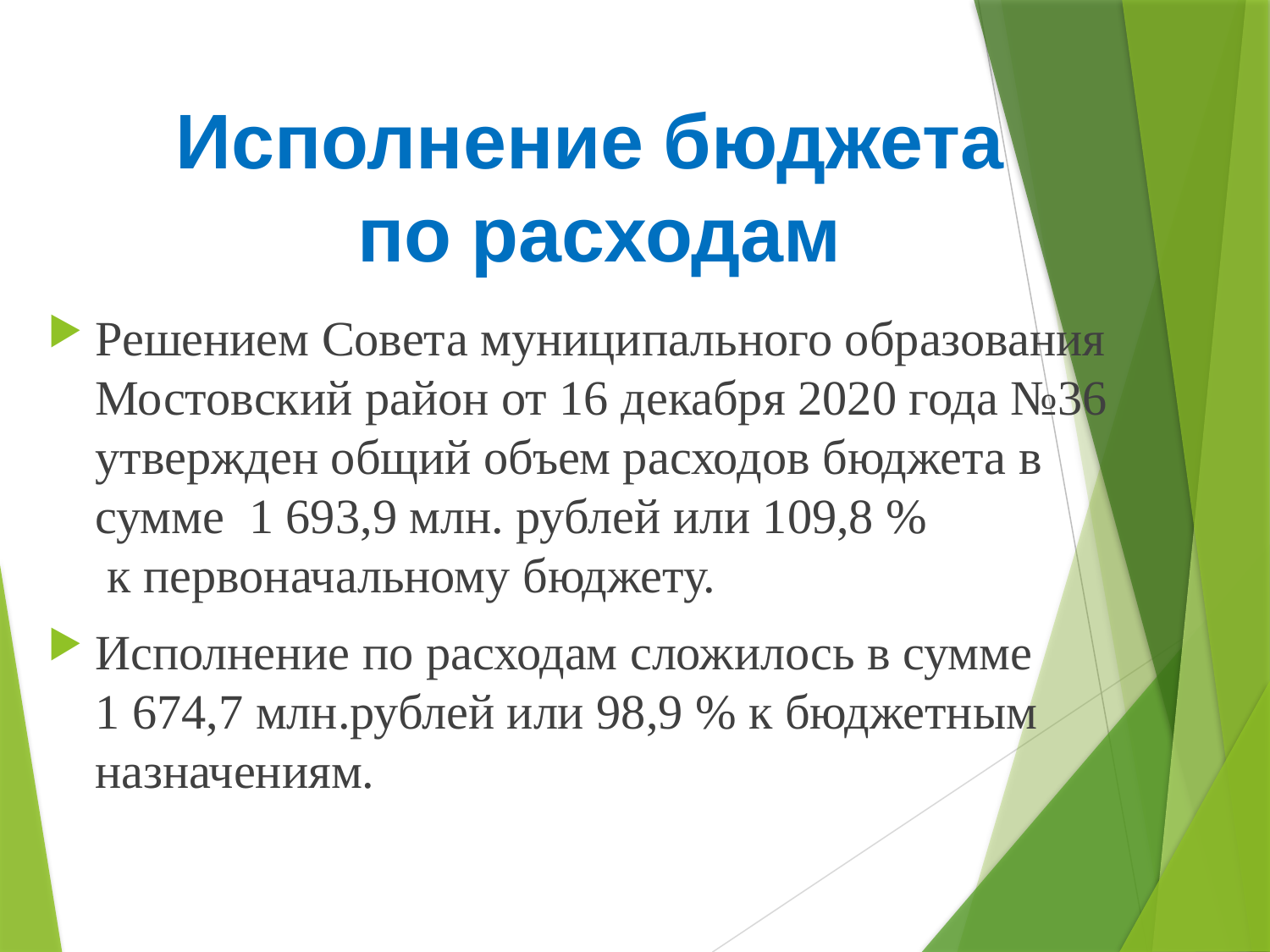

# Исполнение бюджета по расходам
Решением Совета муниципального образования Мостовский район от 16 декабря 2020 года №36 утвержден общий объем расходов бюджета в сумме  1 693,9 млн. рублей или 109,8 %                    к первоначальному бюджету.
Исполнение по расходам сложилось в сумме 1 674,7 млн.рублей или 98,9 % к бюджетным назначениям.